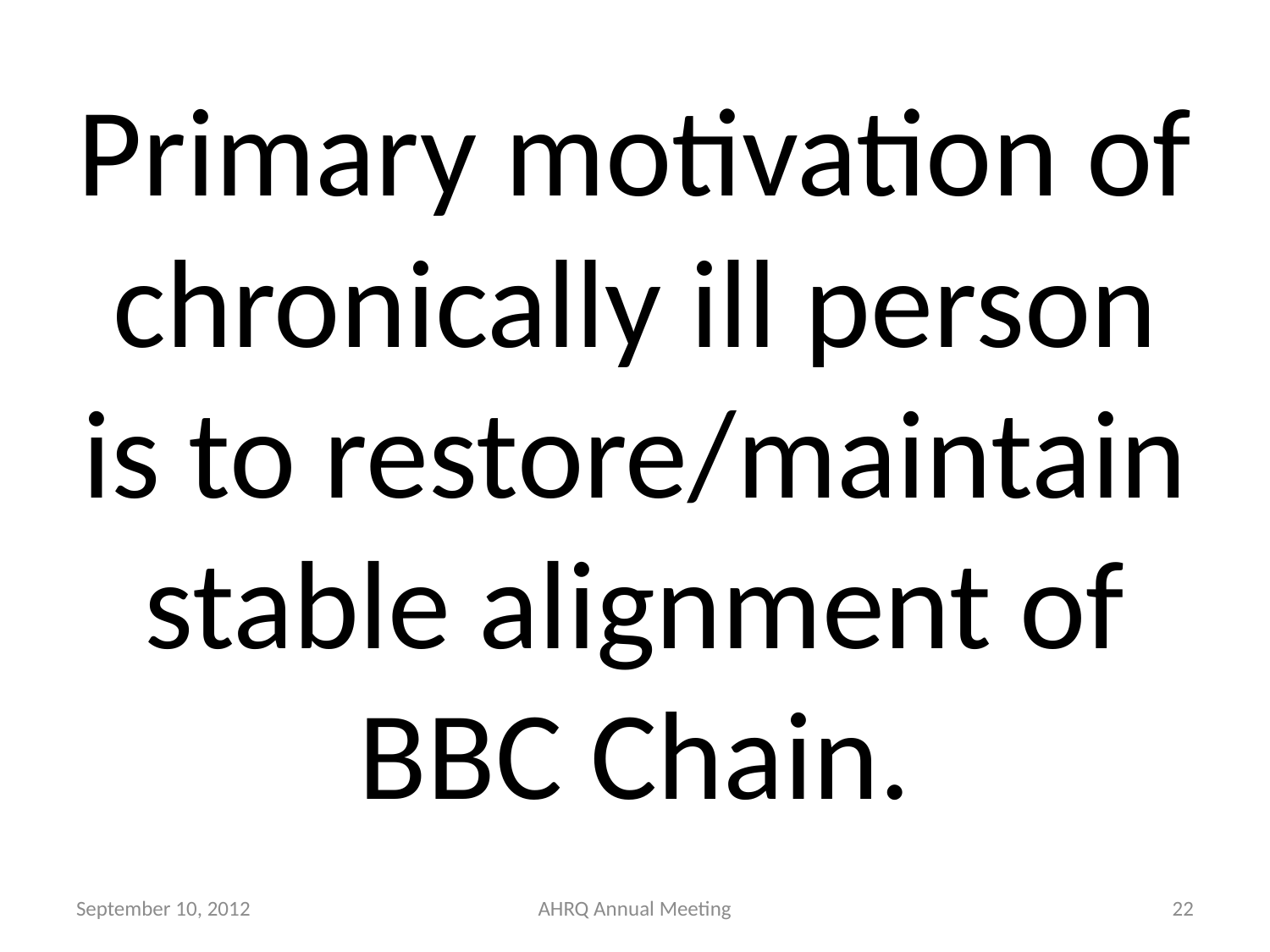

# Primary motivation of chronically ill person is to restore/maintain stable alignment of BBC Chain.
September 10, 2012
AHRQ Annual Meeting
22